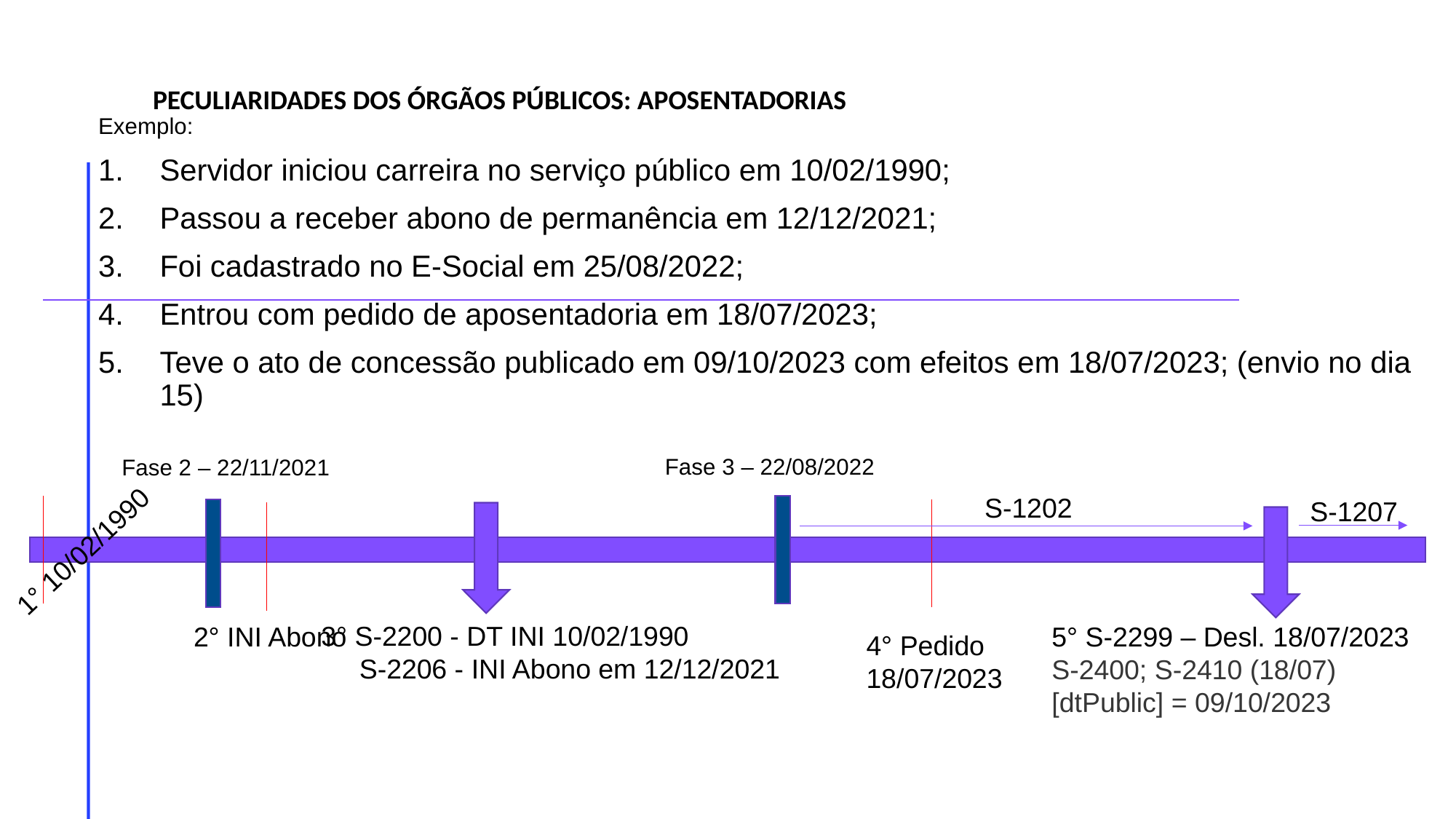

# Peculiaridades dos órgãos públicos: Aposentadorias
Exemplo:
Servidor iniciou carreira no serviço público em 10/02/1990;
Passou a receber abono de permanência em 12/12/2021;
Foi cadastrado no E-Social em 25/08/2022;
Entrou com pedido de aposentadoria em 18/07/2023;
Teve o ato de concessão publicado em 09/10/2023 com efeitos em 18/07/2023; (envio no dia 15)

Fase 3 – 22/08/2022
Fase 2 – 22/11/2021
S-1202
S-1207

1° 10/02/1990

3° S-2200 - DT INI 10/02/1990
     S-2206 - INI Abono em 12/12/2021
2° INI Abono
5° S-2299 – Desl. 18/07/2023
S-2400; S-2410 (18/07)
[dtPublic] = 09/10/2023
4° Pedido 18/07/2023